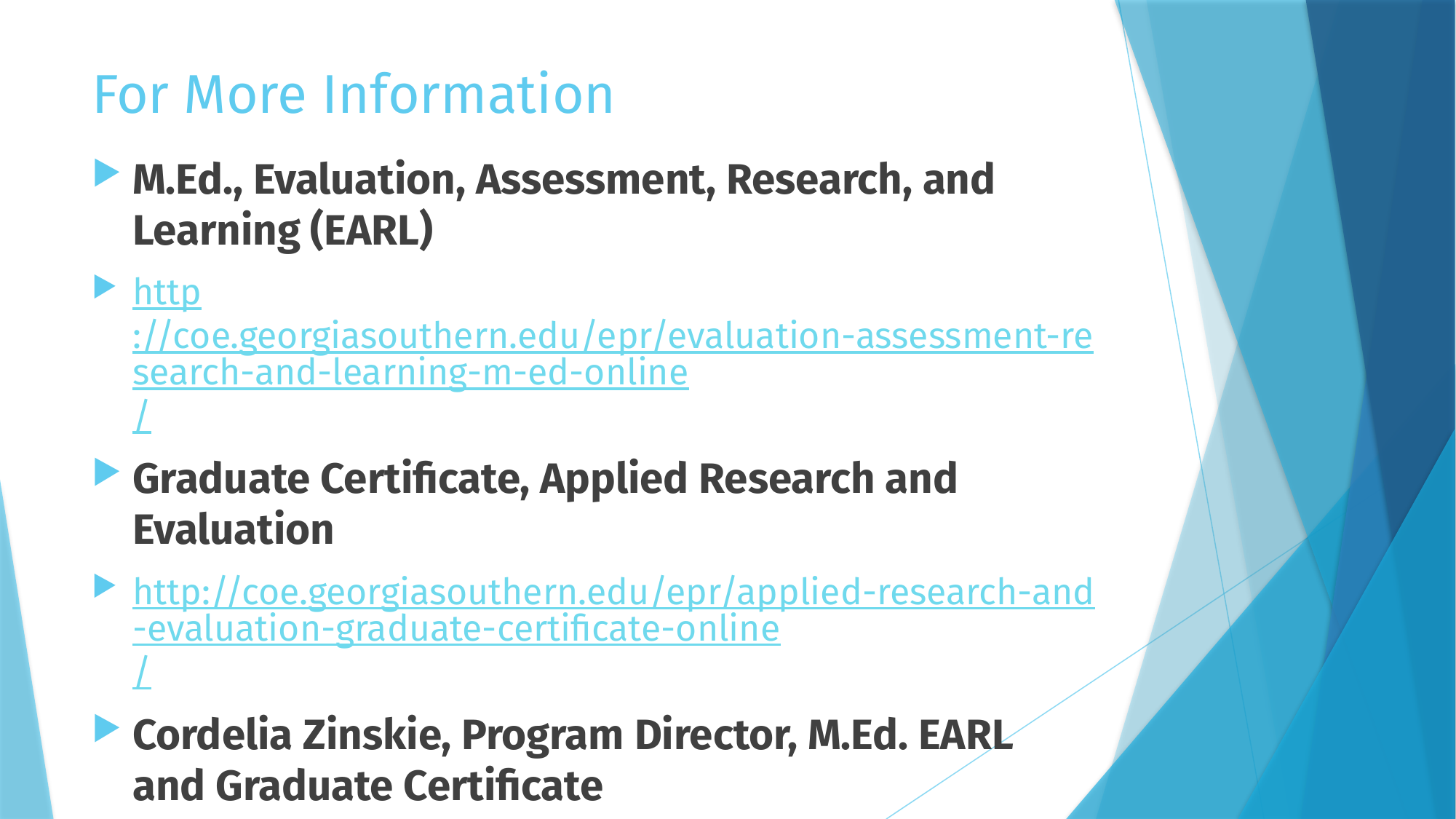

# For More Information
M.Ed., Evaluation, Assessment, Research, and Learning (EARL)
http://coe.georgiasouthern.edu/epr/evaluation-assessment-research-and-learning-m-ed-online/
Graduate Certificate, Applied Research and Evaluation
http://coe.georgiasouthern.edu/epr/applied-research-and-evaluation-graduate-certificate-online/
Cordelia Zinskie, Program Director, M.Ed. EARL and Graduate Certificate
czinskie@georgiasouthern.edu